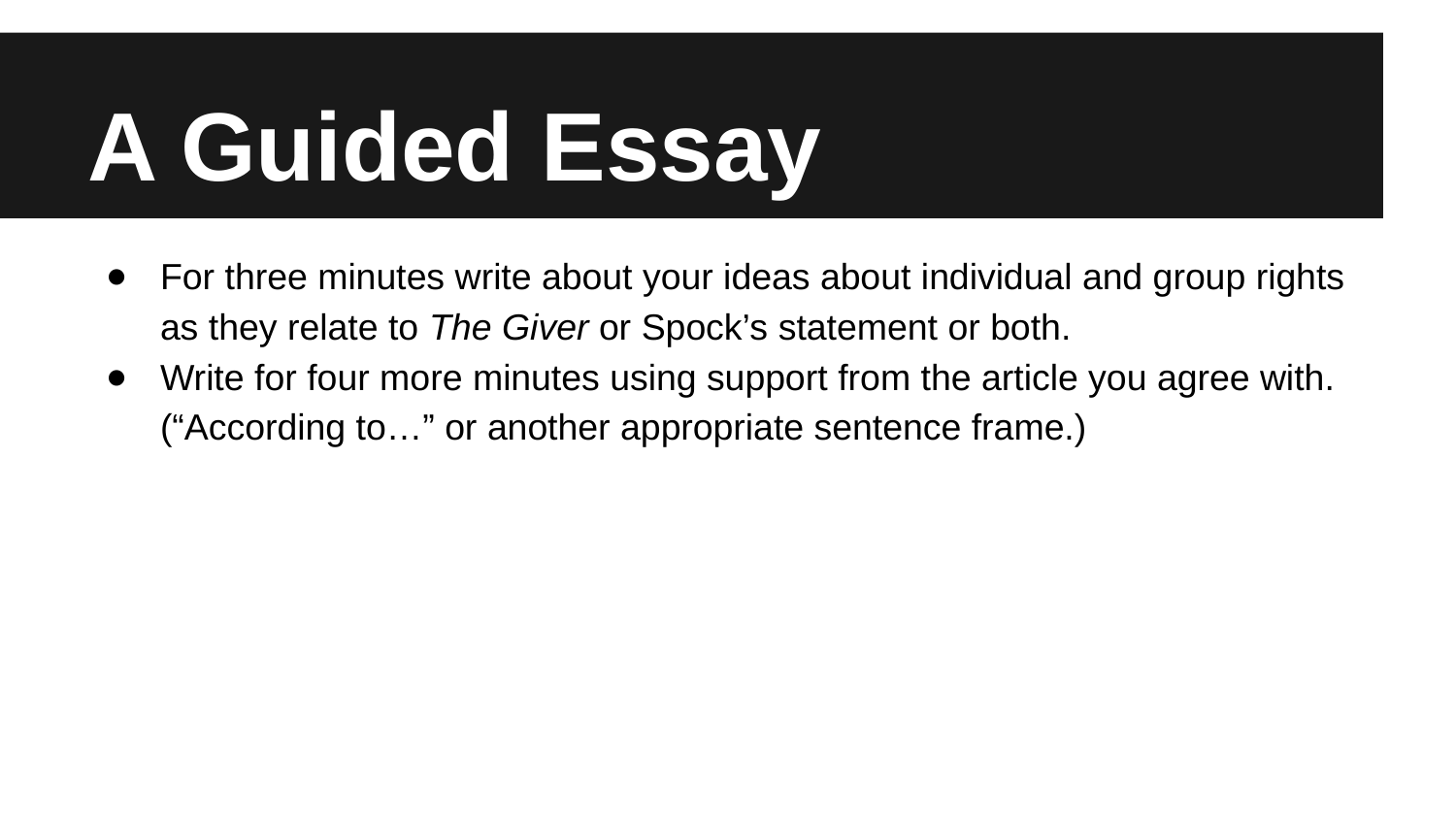

# A Guided Essay
For three minutes write about your ideas about individual and group rights as they relate to The Giver or Spock’s statement or both.
Write for four more minutes using support from the article you agree with. (“According to…” or another appropriate sentence frame.)